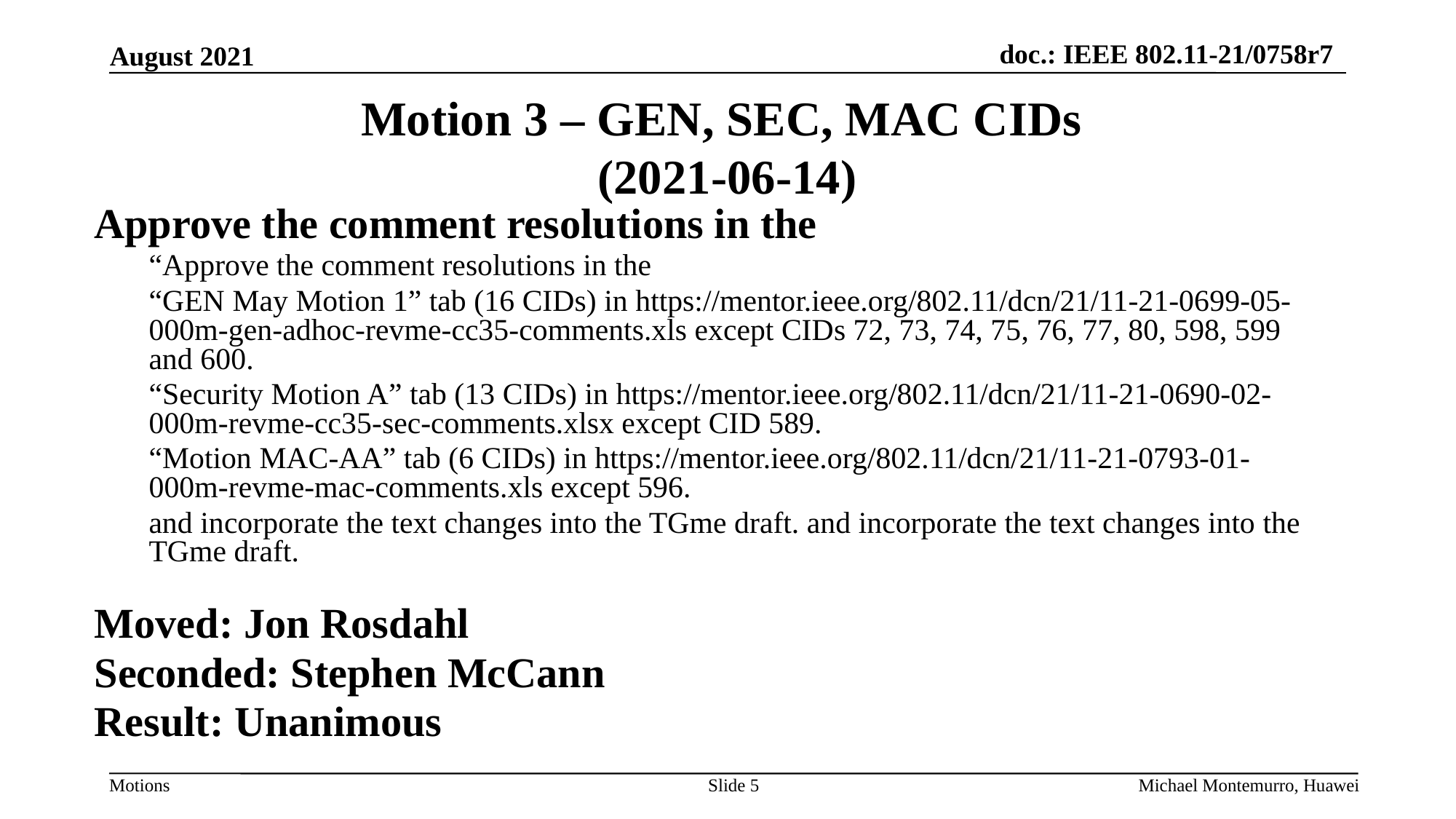

# Motion 3 – GEN, SEC, MAC CIDs (2021-06-14)
Approve the comment resolutions in the
“Approve the comment resolutions in the
“GEN May Motion 1” tab (16 CIDs) in https://mentor.ieee.org/802.11/dcn/21/11-21-0699-05-000m-gen-adhoc-revme-cc35-comments.xls except CIDs 72, 73, 74, 75, 76, 77, 80, 598, 599 and 600.
“Security Motion A” tab (13 CIDs) in https://mentor.ieee.org/802.11/dcn/21/11-21-0690-02-000m-revme-cc35-sec-comments.xlsx except CID 589.
“Motion MAC-AA” tab (6 CIDs) in https://mentor.ieee.org/802.11/dcn/21/11-21-0793-01-000m-revme-mac-comments.xls except 596.
and incorporate the text changes into the TGme draft. and incorporate the text changes into the TGme draft.
Moved: Jon Rosdahl
Seconded: Stephen McCann
Result: Unanimous

Slide 5
Michael Montemurro, Huawei